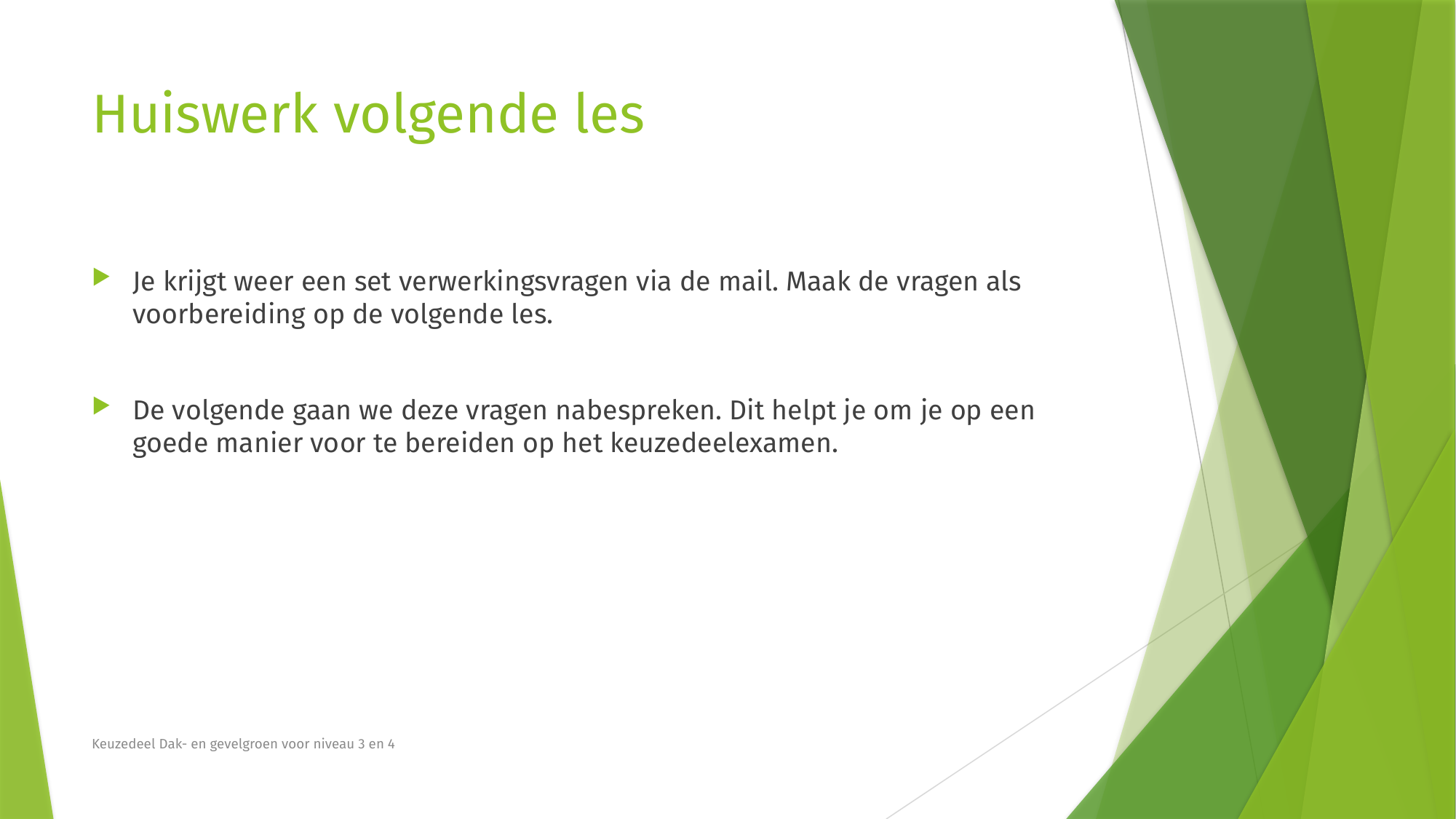

# Huiswerk volgende les
Je krijgt weer een set verwerkingsvragen via de mail. Maak de vragen als voorbereiding op de volgende les.

De volgende gaan we deze vragen nabespreken. Dit helpt je om je op een goede manier voor te bereiden op het keuzedeelexamen.

Keuzedeel Dak- en gevelgroen voor niveau 3 en 4